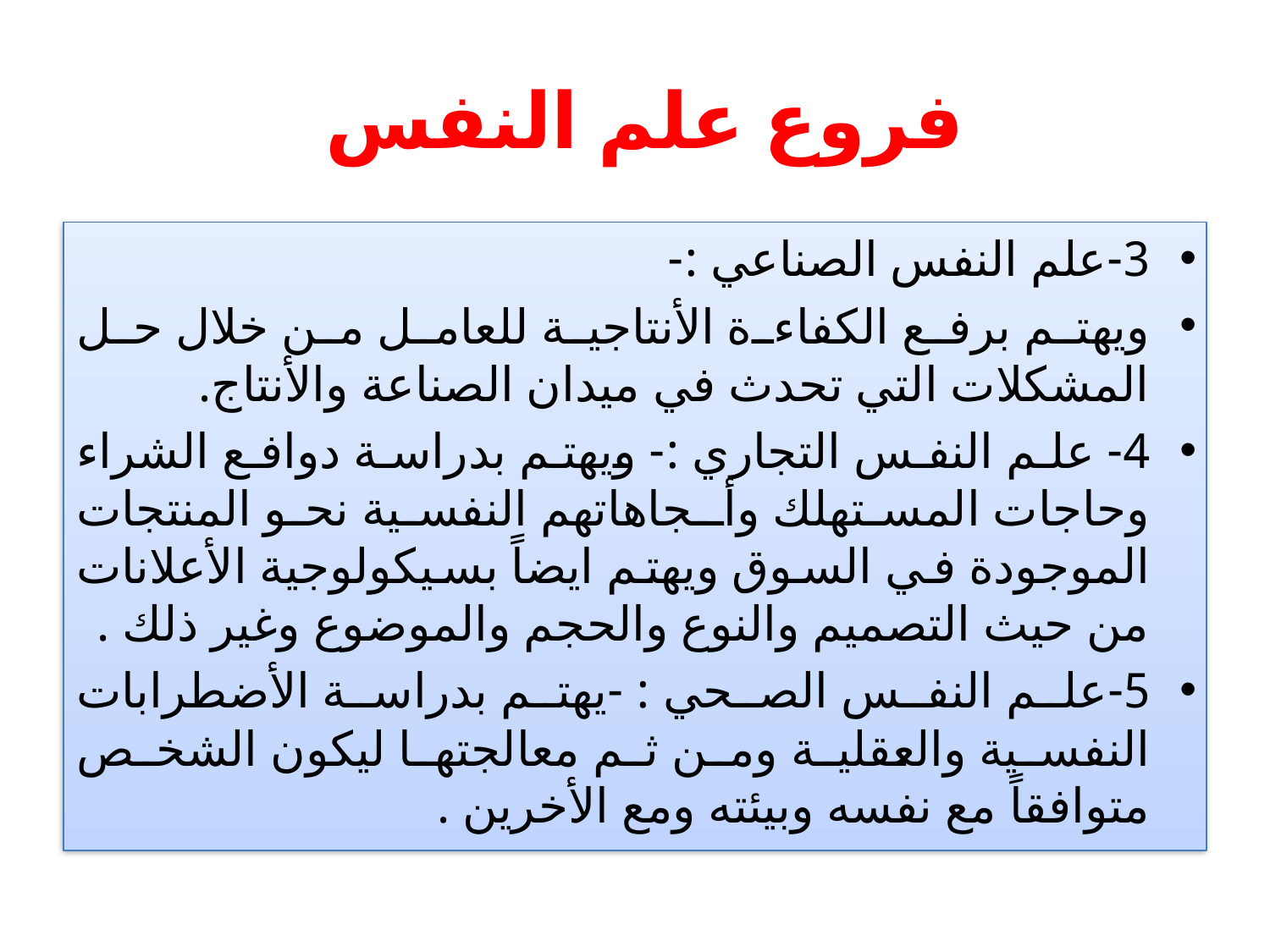

# فروع علم النفس
3-علم النفس الصناعي :-
ويهتم برفع الكفاءة الأنتاجية للعامل من خلال حل المشكلات التي تحدث في ميدان الصناعة والأنتاج.
4- علم النفس التجاري :- ويهتم بدراسة دوافع الشراء وحاجات المستهلك وأـجاهاتهم النفسية نحو المنتجات الموجودة في السوق ويهتم ايضاً بسيكولوجية الأعلانات من حيث التصميم والنوع والحجم والموضوع وغير ذلك .
5-علم النفس الصحي : -يهتم بدراسة الأضطرابات النفسية والعقلية ومن ثم معالجتها ليكون الشخص متوافقاً مع نفسه وبيئته ومع الأخرين .